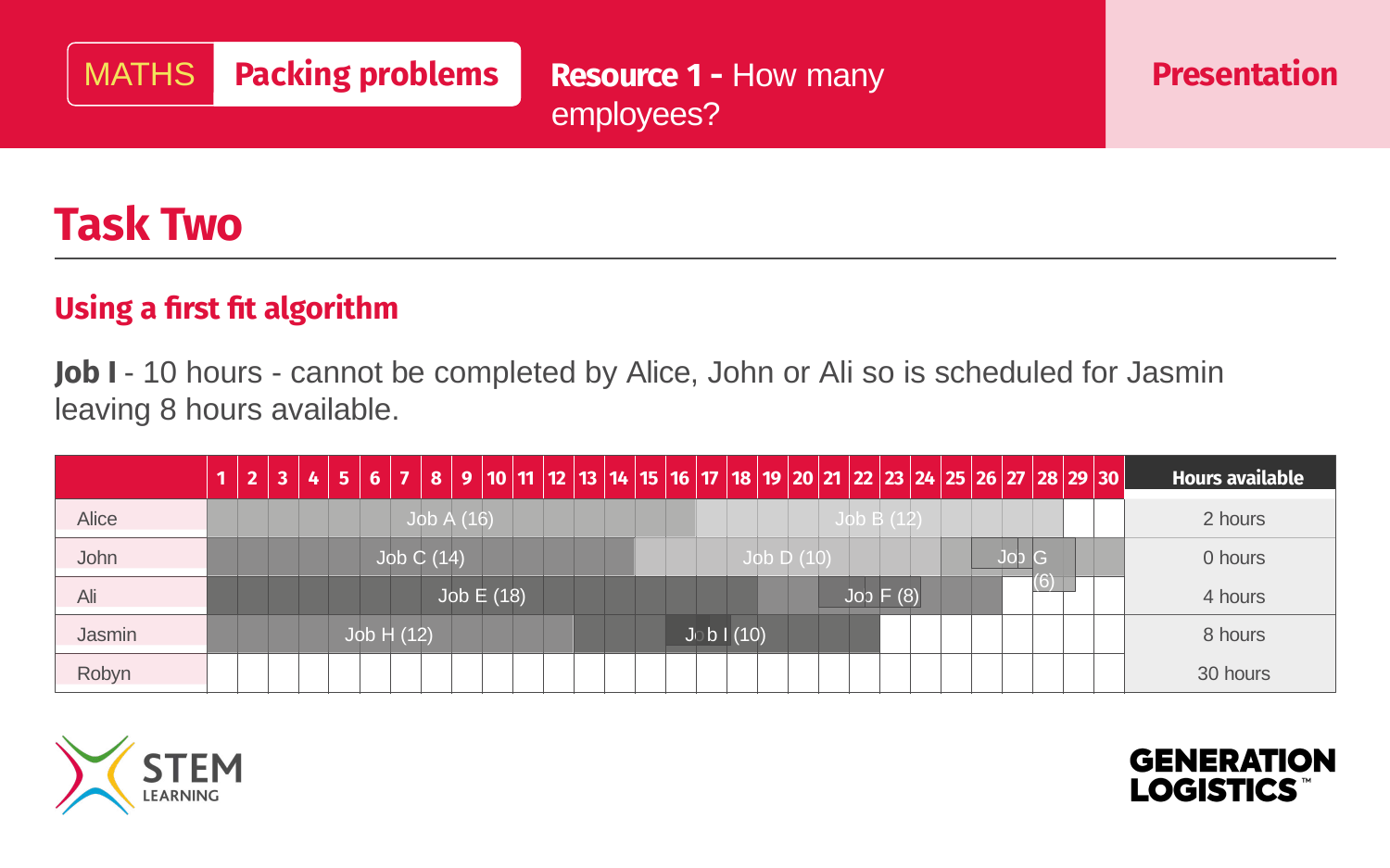

MATHS
Packing problems
Presentation
# Resource 1 - How many employees?
Task Two

Using a first fit algorithm
Job I - 10 hours - cannot be completed by Alice, John or Ali so is scheduled for Jasmin leaving 8 hours available.

1
2
3
4
5
6
7
8
9
10
11
12
13
14
15
16
17
18
19
20
21
22
23
24
25
26
27
28
29
30
Hours available
2 hours
Alice

Job A (16)
Job B (12)
Jo
b
G (6)

John
0 hours

Job C (14)
Job D (10)
Jo
b
F (8)

Ali
4 hours

Job E (18)
Jo
b I
Jasmin
8 hours

Job H (12)
(10)
Robyn
30 hours